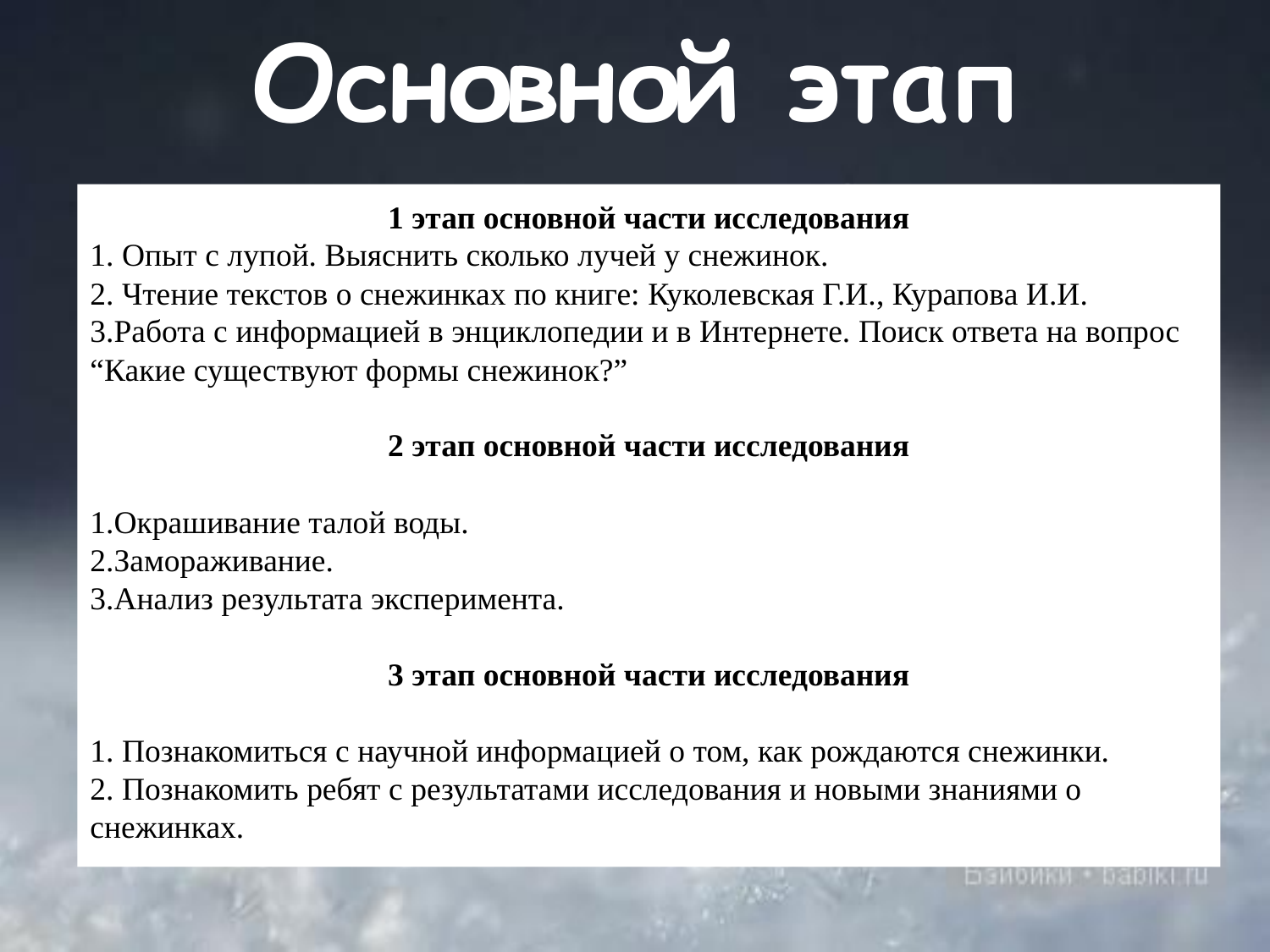

# Основной этап
1 этап основной части исследования
1. Опыт с лупой. Выяснить сколько лучей у снежинок.
2. Чтение текстов о снежинках по книге: Куколевская Г.И., Курапова И.И.
3.Работа с информацией в энциклопедии и в Интернете. Поиск ответа на вопрос  “Какие существуют формы снежинок?”
2 этап основной части исследования
1.Окрашивание талой воды.
2.Замораживание.
3.Анализ результата эксперимента.
3 этап основной части исследования
1. Познакомиться с научной информацией о том, как рождаются снежинки.
2. Познакомить ребят с результатами исследования и новыми знаниями о снежинках.